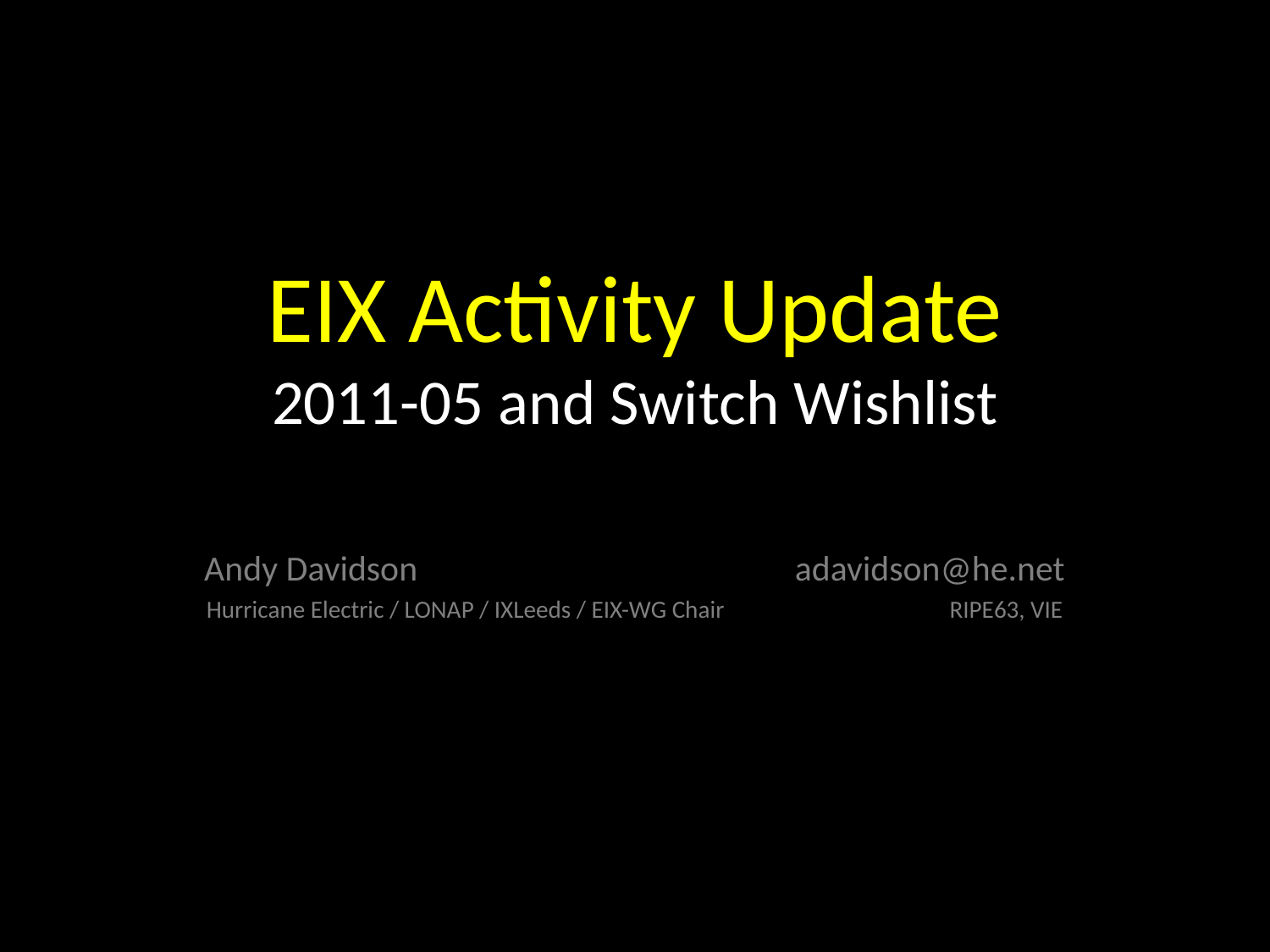

# EIX Activity Update 2011-05 and Switch Wishlist
Andy Davidson                                               adavidson@he.net
Hurricane Electric / LONAP / IXLeeds / EIX-WG Chair                                         RIPE63, VIE